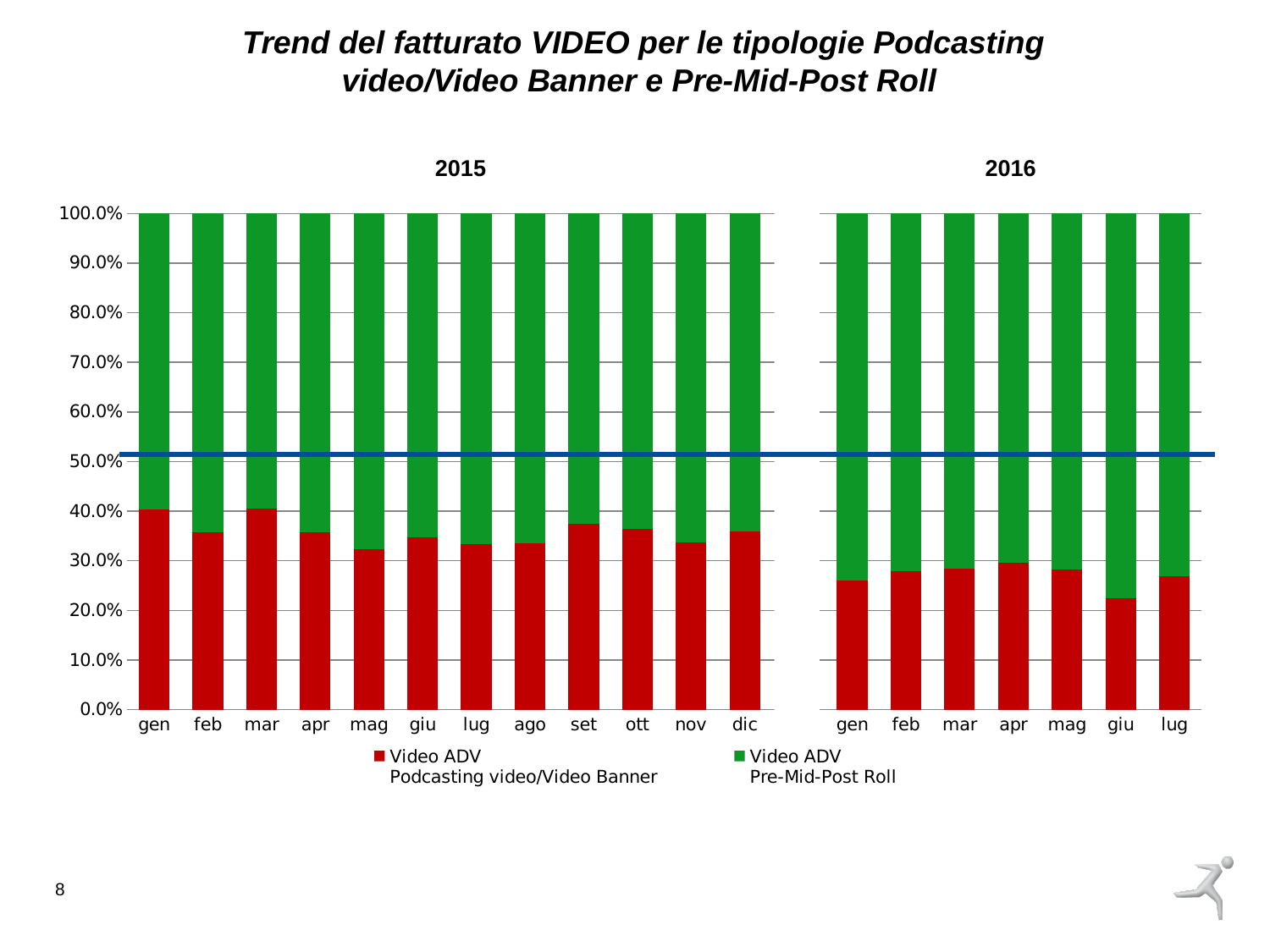

Trend del fatturato VIDEO per le tipologie Podcasting video/Video Banner e Pre-Mid-Post Roll
2015
2016

### Chart

| Category | Video ADV
Podcasting video/Video Banner   | Video ADV
Pre-Mid-Post Roll  |
|---|---|---|
| gen | 0.4037543417726099 | 0.5962456582273902 |
| feb | 0.35779118339541144 | 0.6422088166045886 |
| mar | 0.40474133693107356 | 0.5952586630689264 |
| apr | 0.35696029932480416 | 0.6430397006751957 |
| mag | 0.32373441465033304 | 0.676265585349667 |
| giu | 0.3465052814809586 | 0.6534947185190415 |
| lug | 0.3332487944576928 | 0.6667512055423072 |
| ago | 0.3354134149616801 | 0.6645865850383199 |
| set | 0.3737708890964619 | 0.626229110903538 |
| ott | 0.36518058495555056 | 0.6348194150444495 |
| nov | 0.3376647177092879 | 0.662335282290712 |
| dic | 0.3597460373437134 | 0.6402539626562866 |
| - | 0.0 | 0.0 |
| gen | 0.2597937437535524 | 0.7402062562464474 |
| feb | 0.27948462520634376 | 0.7205153747936563 |
| mar | 0.2839123639655289 | 0.7160876360344711 |
| apr | 0.29537931099552434 | 0.7046206890044757 |
| mag | 0.28313690456016777 | 0.7168630954398321 |
| giu | 0.2239120276731312 | 0.7760879723268688 |
| lug | 0.2686557999798751 | 0.731344200020125 |